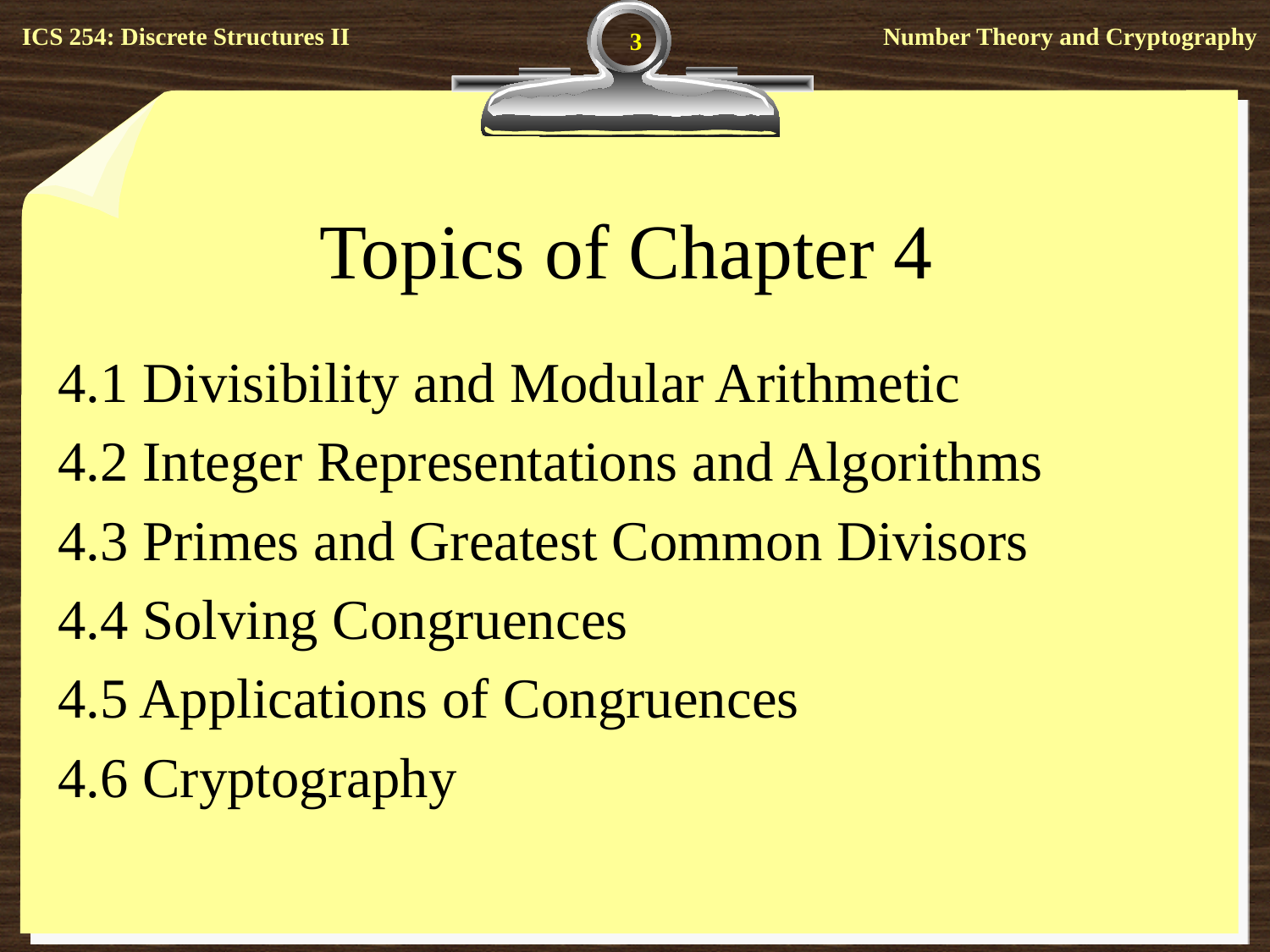

3
# Topics of Chapter 4
4.1 Divisibility and Modular Arithmetic
4.2 Integer Representations and Algorithms
4.3 Primes and Greatest Common Divisors
4.4 Solving Congruences
4.5 Applications of Congruences
4.6 Cryptography